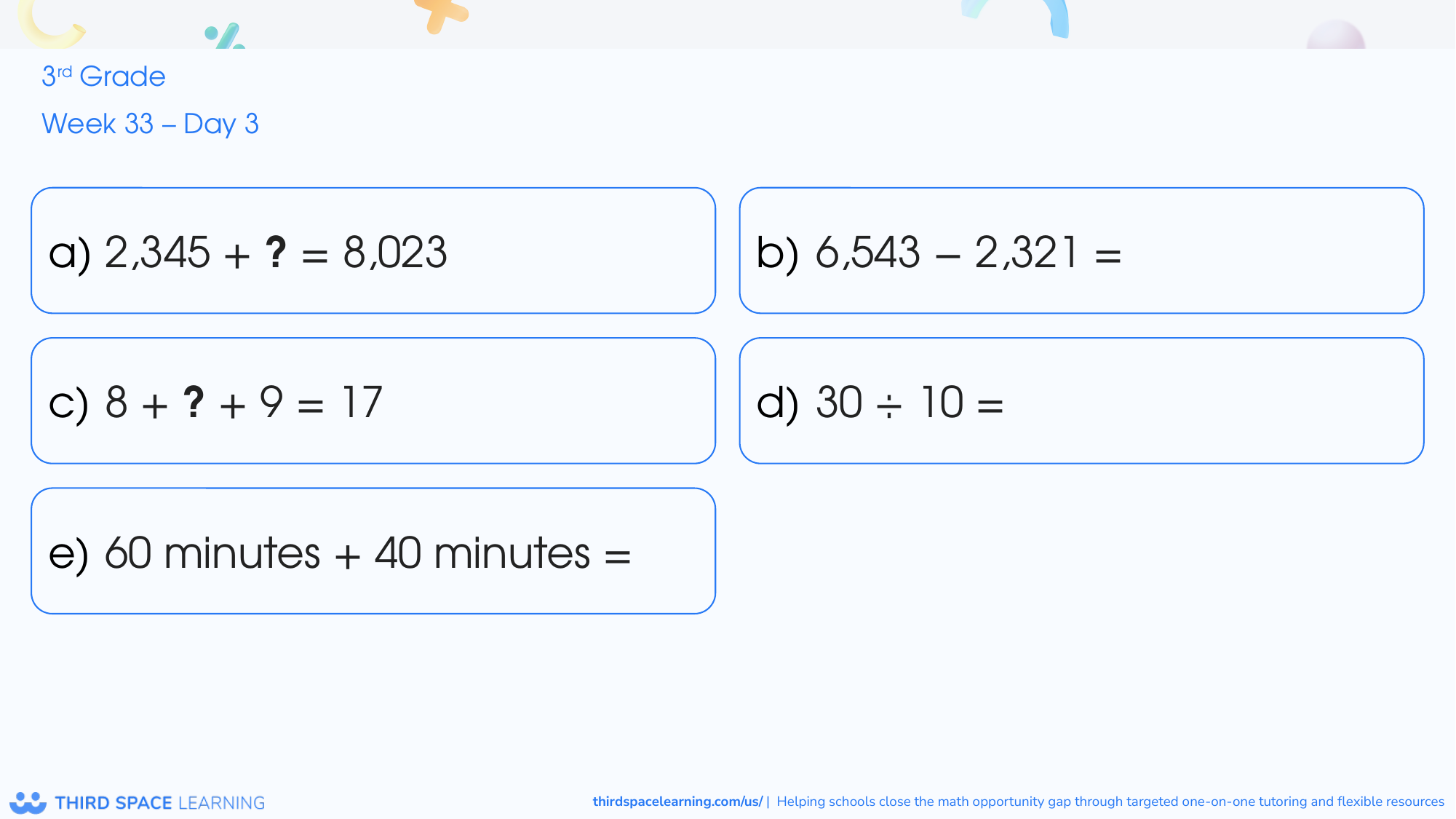

3rd Grade
Week 33 – Day 3
2,345 + ? = 8,023
6,543 − 2,321 =
8 + ? + 9 = 17
30 ÷ 10 =
60 minutes + 40 minutes =